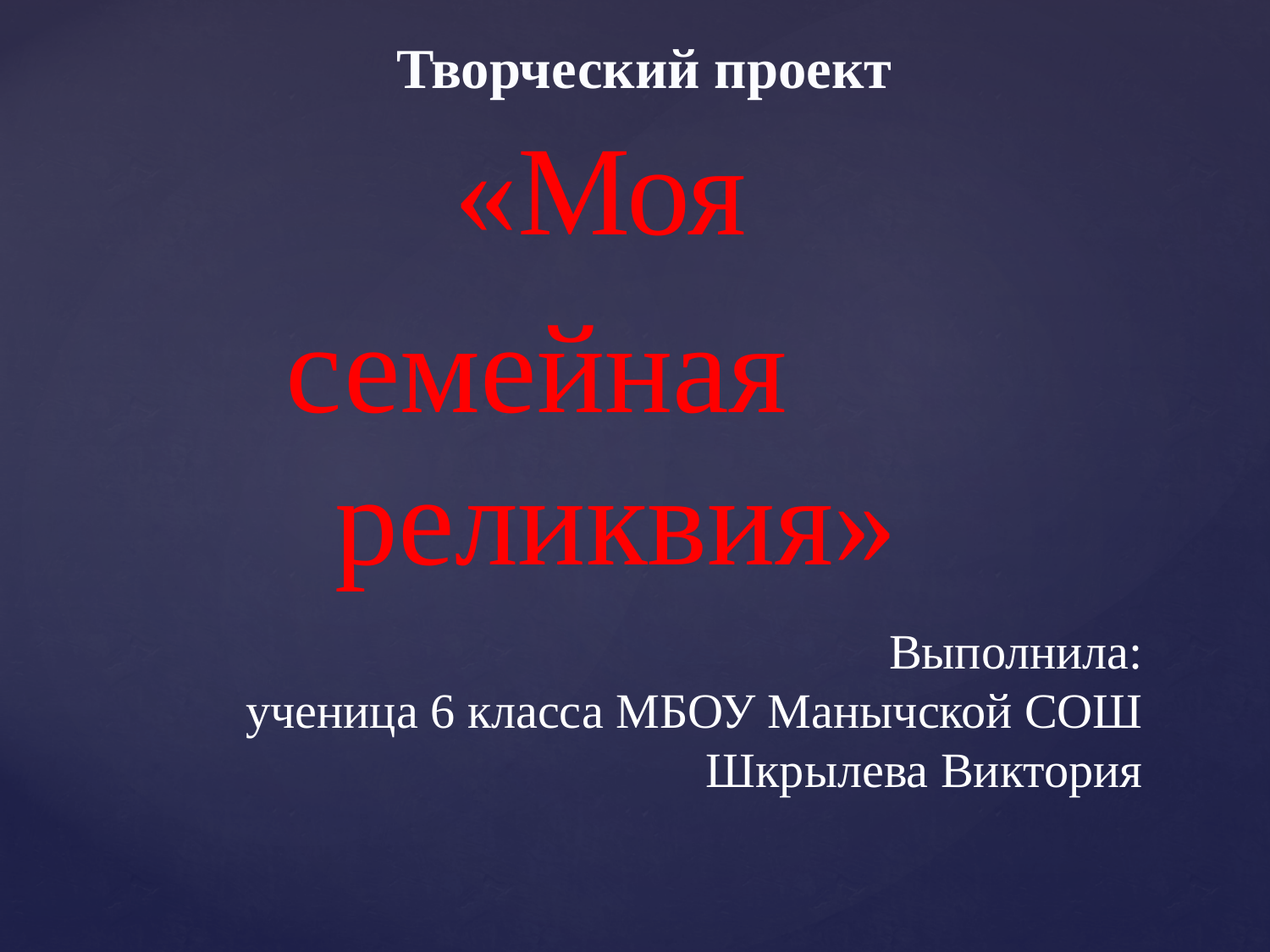

Творческий проект
«Моя
семейная      реликвия»
# Выполнила: ученица 6 класса МБОУ Манычской СОШ Шкрылева Виктория